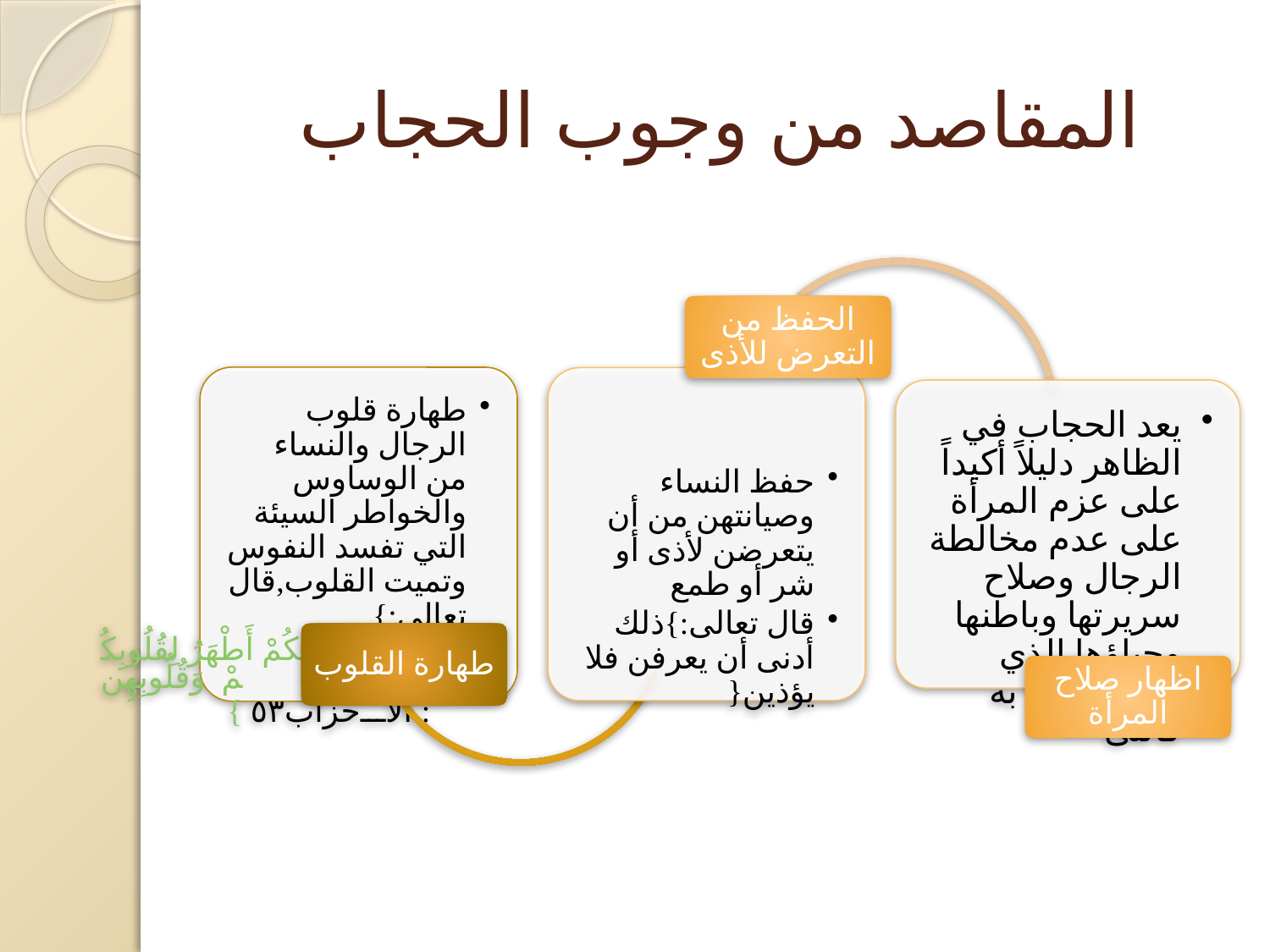

# المقاصد من وجوب الحجاب
طهارة قلوب الرجال والنساء من الوساوس والخواطر السيئة التي تفسد النفوس وتميت القلوب,قال تعالى:}ذَلِكُمْ أَطْهَرُ لِقُلُوبِكُمْ وَقُلُوبِهِن { الأحزاب:٥٣
طهارة القلوب
حفظ النساء وصيانتهن من أن يتعرضن لأذى أو شر أو طمع
قال تعالى:}ذلك أدنى أن يعرفن فلا يؤذين{
الحفظ من التعرض للأذى
يعد الحجاب في الظاهر دليلاً أكيداً على عزم المرأة على عدم مخالطة الرجال وصلاح سريرتها وباطنها وحياؤها الذي فطرها الله به كأنثى
اظهار صلاح المرأة